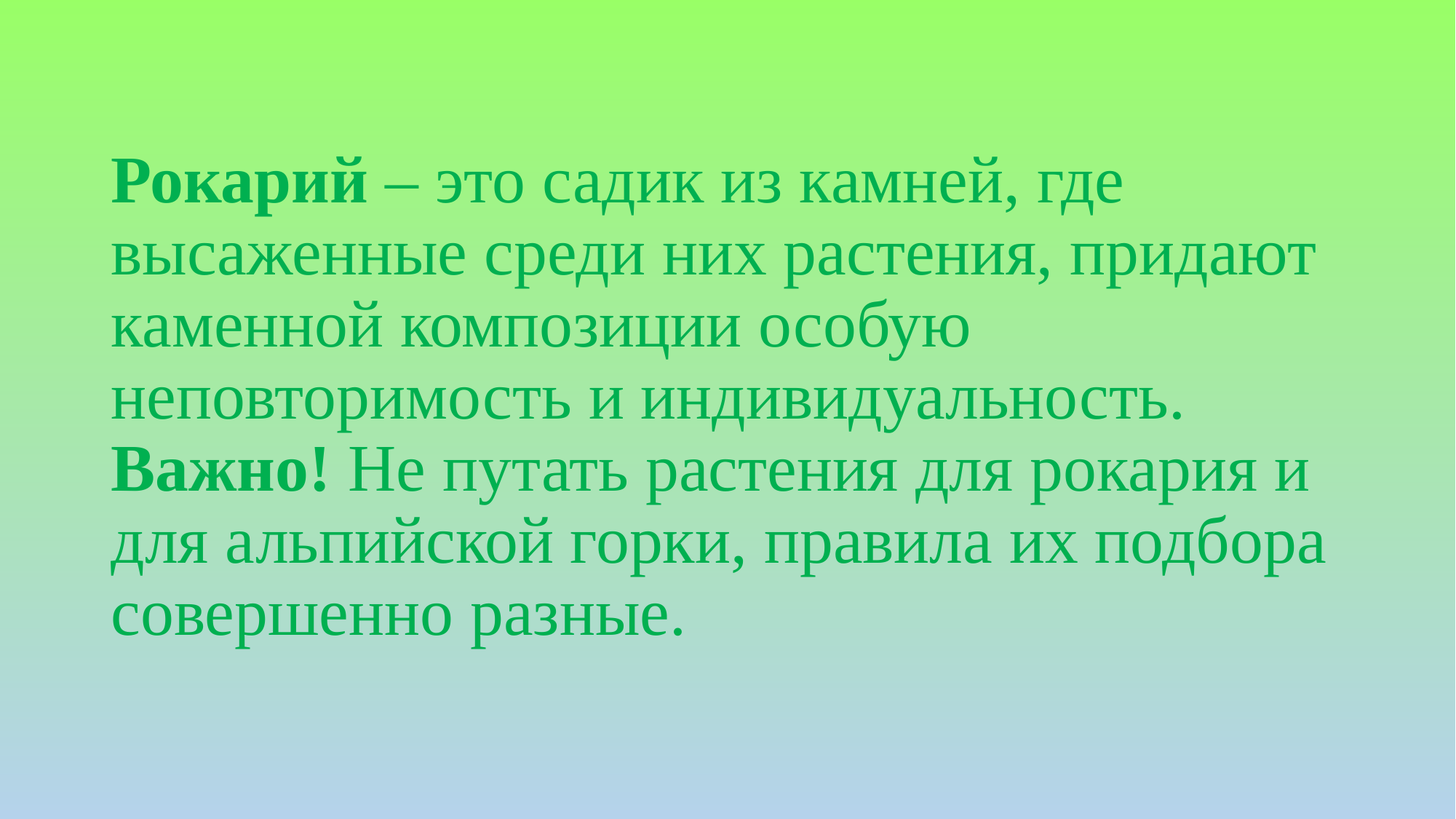

# Рокарий – это садик из камней, где высаженные среди них растения, придают каменной композиции особую неповторимость и индивидуальность. Важно! Не путать растения для рокария и для альпийской горки, правила их подбора совершенно разные.